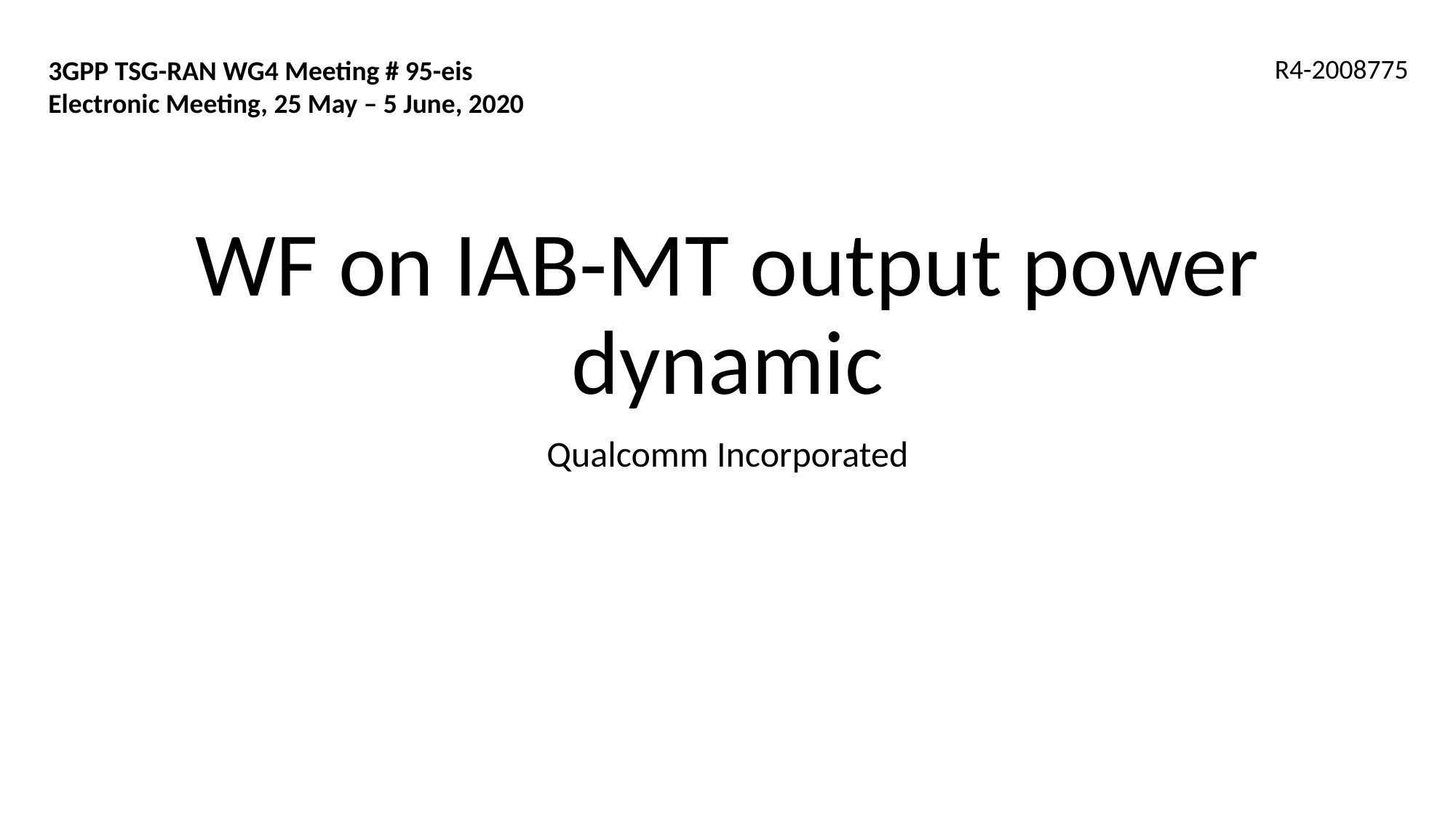

R4-2008775
3GPP TSG-RAN WG4 Meeting # 95-eis
Electronic Meeting, 25 May – 5 June, 2020
# WF on IAB-MT output power dynamic
Qualcomm Incorporated